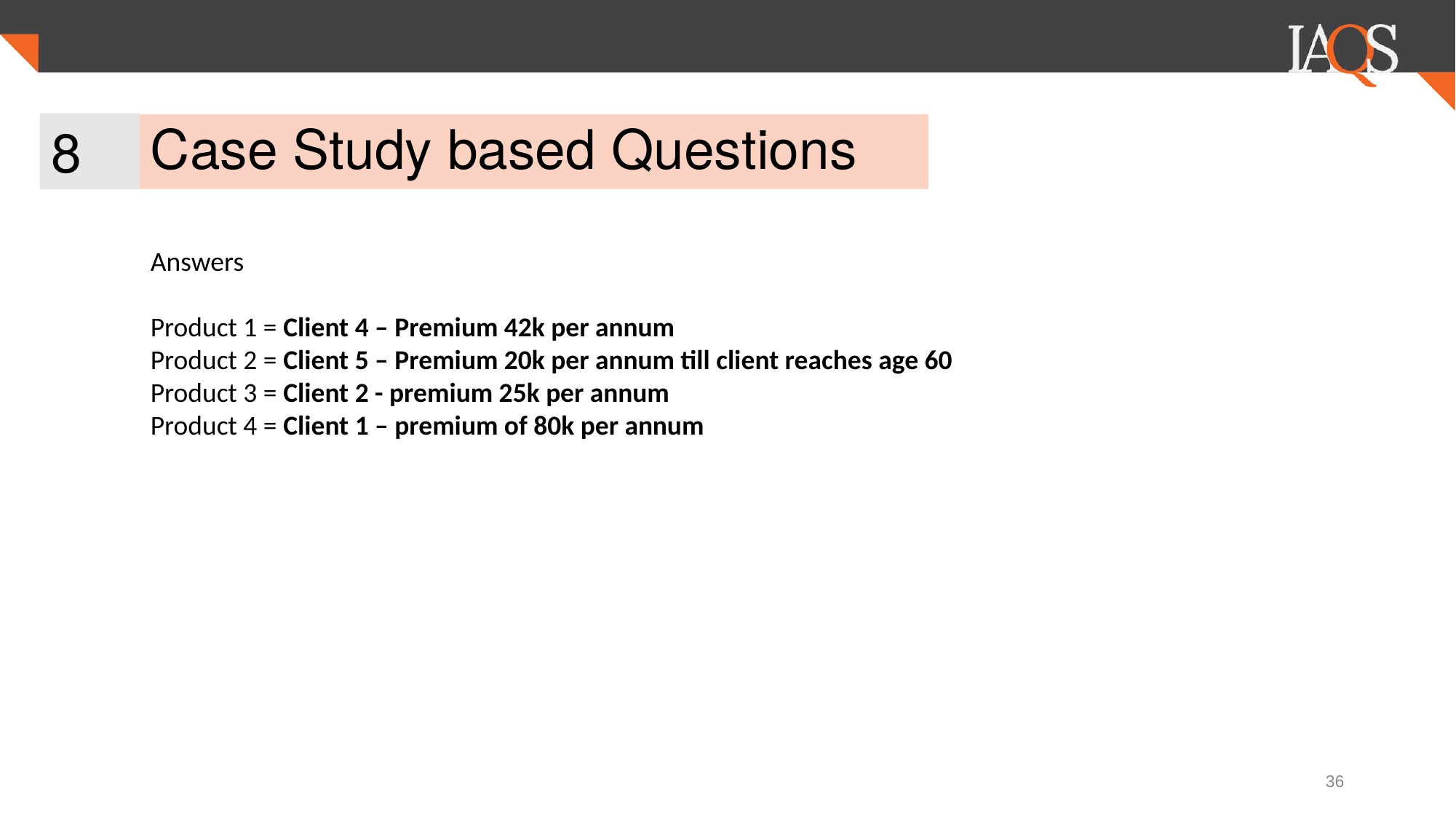

8
# Case Study based Questions

Answers

Product 1 = Client 4 – Premium 42k per annum
Product 2 = Client 5 – Premium 20k per annum till client reaches age 60
Product 3 = Client 2 - premium 25k per annum
Product 4 = Client 1 – premium of 80k per annum
36